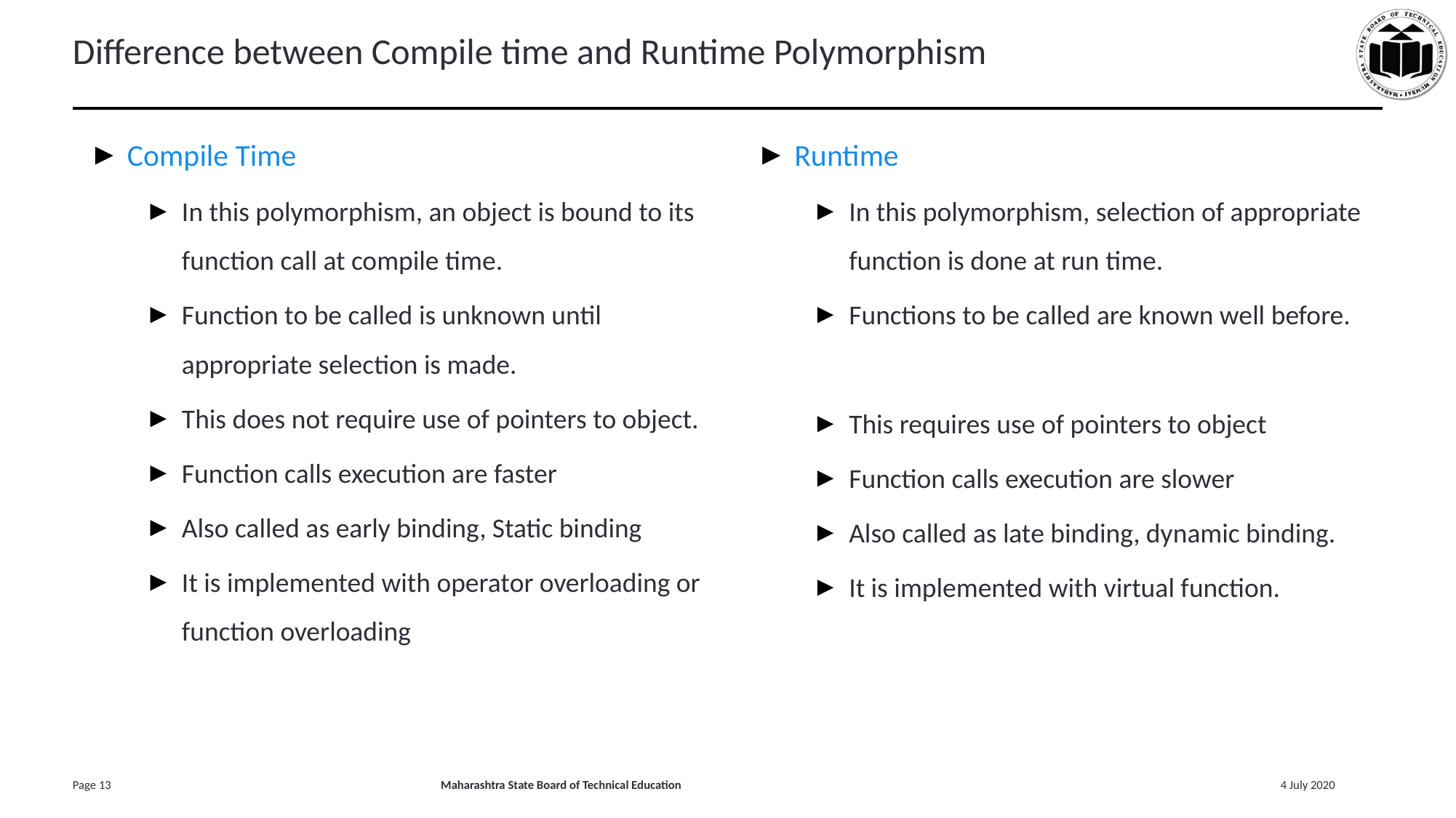

# Difference between Compile time and Runtime Polymorphism
Compile Time
In this polymorphism, an object is bound to its function call at compile time.
Function to be called is unknown until appropriate selection is made.
This does not require use of pointers to object.
Function calls execution are faster
Also called as early binding, Static binding
It is implemented with operator overloading or function overloading

Runtime
In this polymorphism, selection of appropriate function is done at run time.
Functions to be called are known well before.

This requires use of pointers to object
Function calls execution are slower
Also called as late binding, dynamic binding.
It is implemented with virtual function.